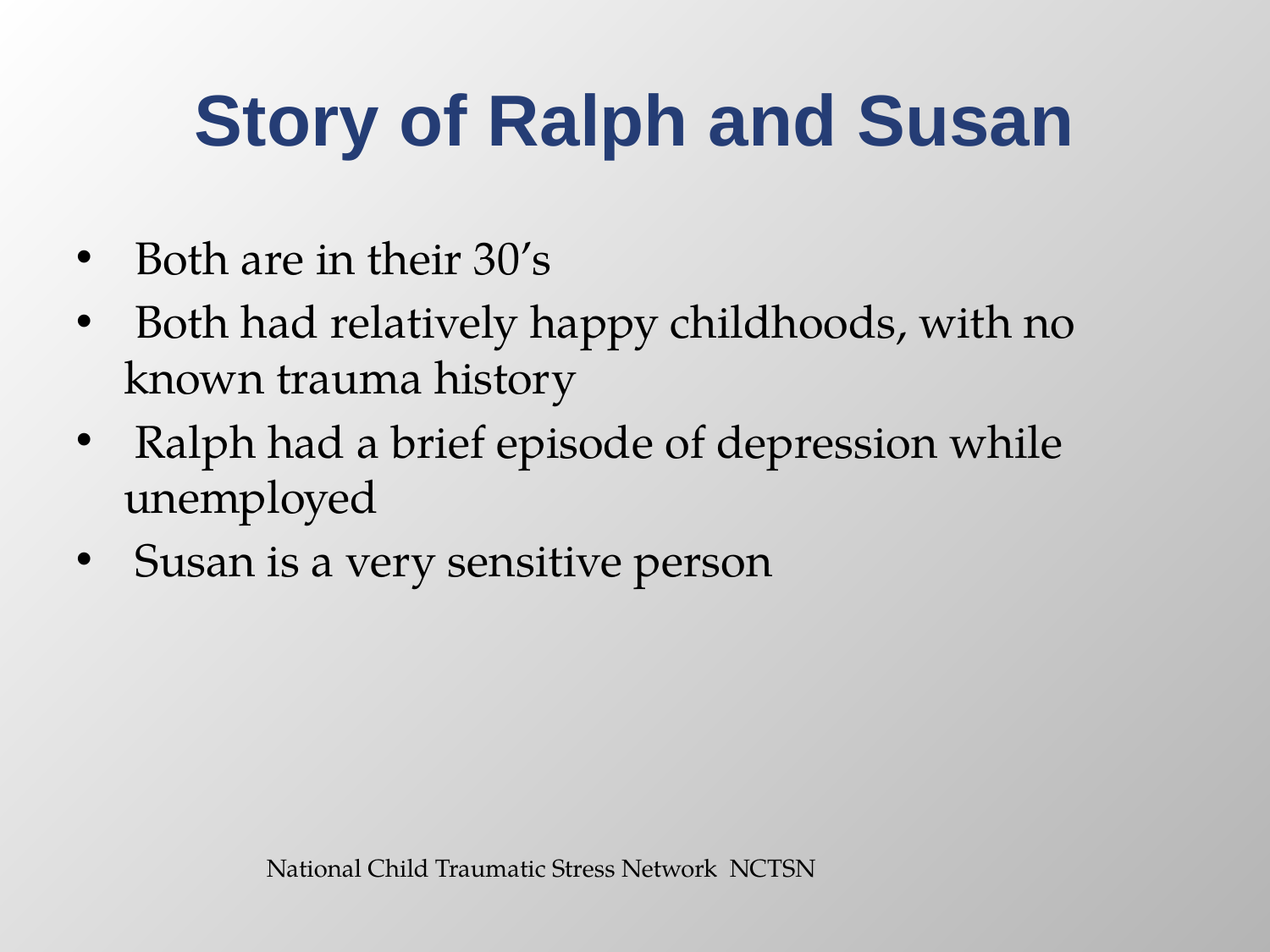

# Story of Ralph and Susan
 Both are in their 30’s
 Both had relatively happy childhoods, with no known trauma history
 Ralph had a brief episode of depression while unemployed
 Susan is a very sensitive person
National Child Traumatic Stress Network  NCTSN